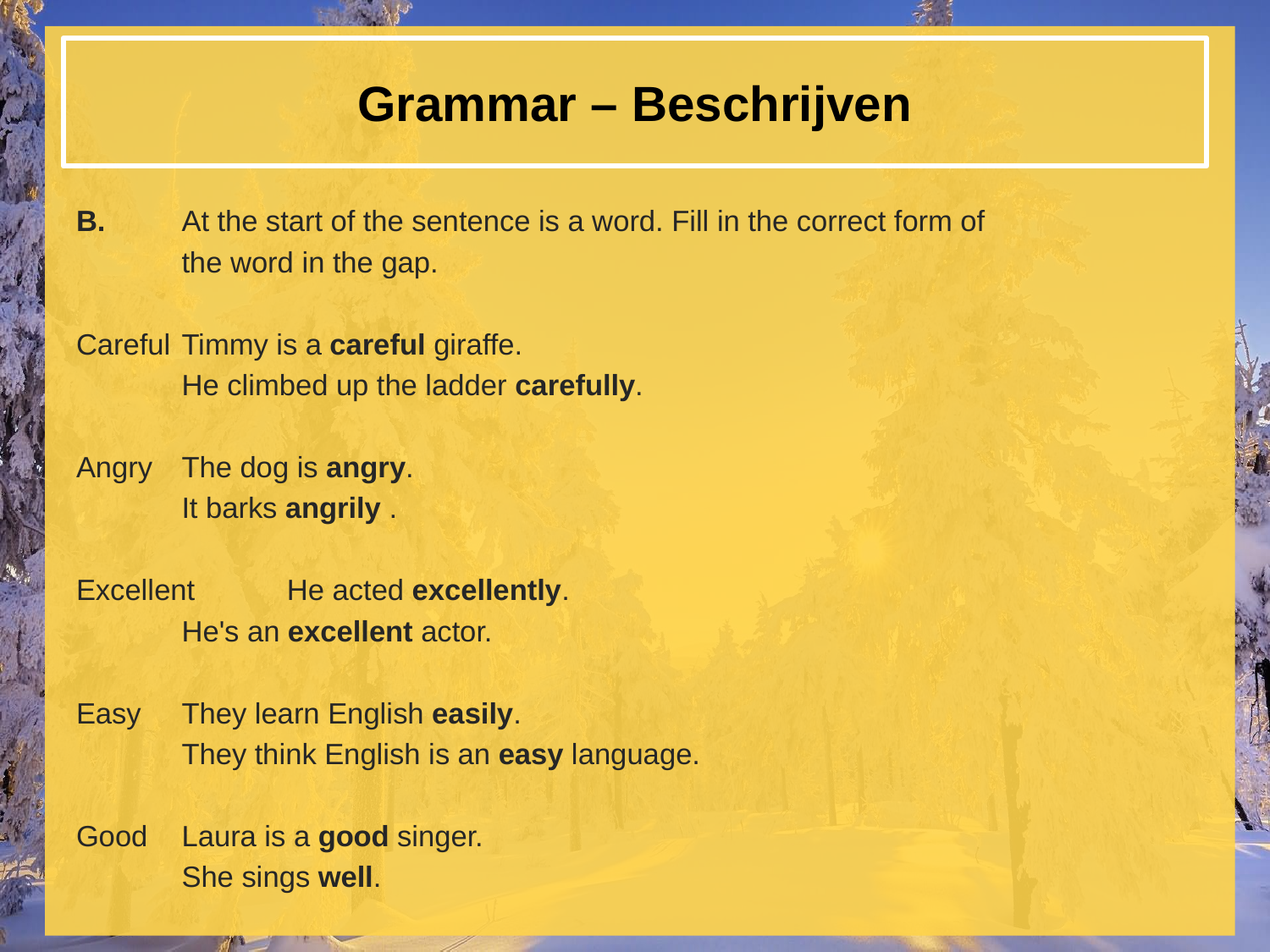

# Grammar – Beschrijven
B. 	At the start of the sentence is a word. Fill in the correct form of
	the word in the gap.

Careful		Timmy is a careful giraffe.
		He climbed up the ladder carefully.

Angry		The dog is angry.
		It barks angrily .

Excellent	He acted excellently.
		He's an excellent actor.

Easy		They learn English easily.
		They think English is an easy language.

Good		Laura is a good singer.
		She sings well.